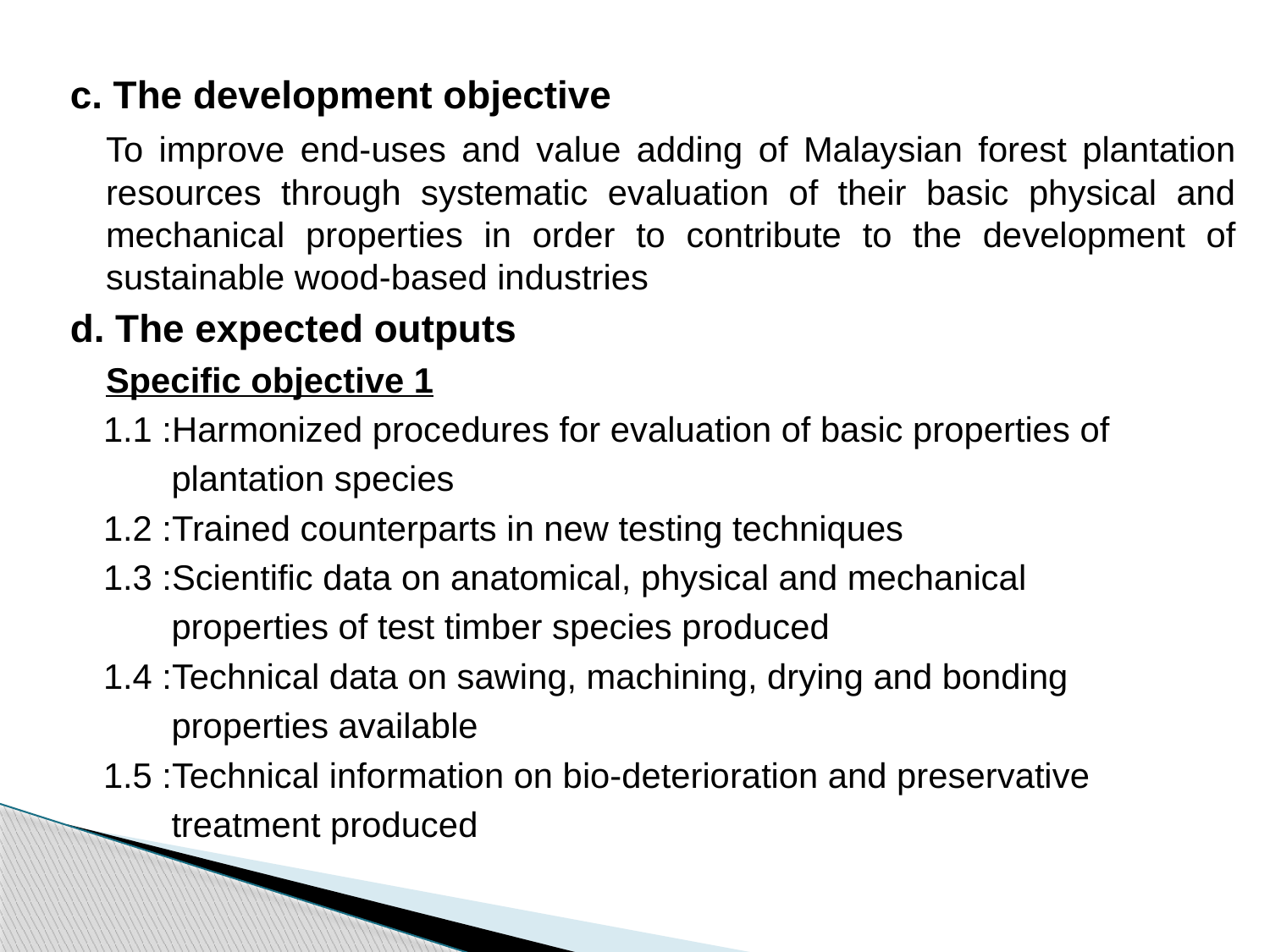

c. The development objective
	To improve end-uses and value adding of Malaysian forest plantation resources through systematic evaluation of their basic physical and mechanical properties in order to contribute to the development of sustainable wood-based industries
d. The expected outputs
	Specific objective 1
1.1 :Harmonized procedures for evaluation of basic properties of
       plantation species
1.2 :Trained counterparts in new testing techniques
1.3 :Scientific data on anatomical, physical and mechanical
       properties of test timber species produced
1.4 :Technical data on sawing, machining, drying and bonding
       properties available
1.5 :Technical information on bio-deterioration and preservative
       treatment produced